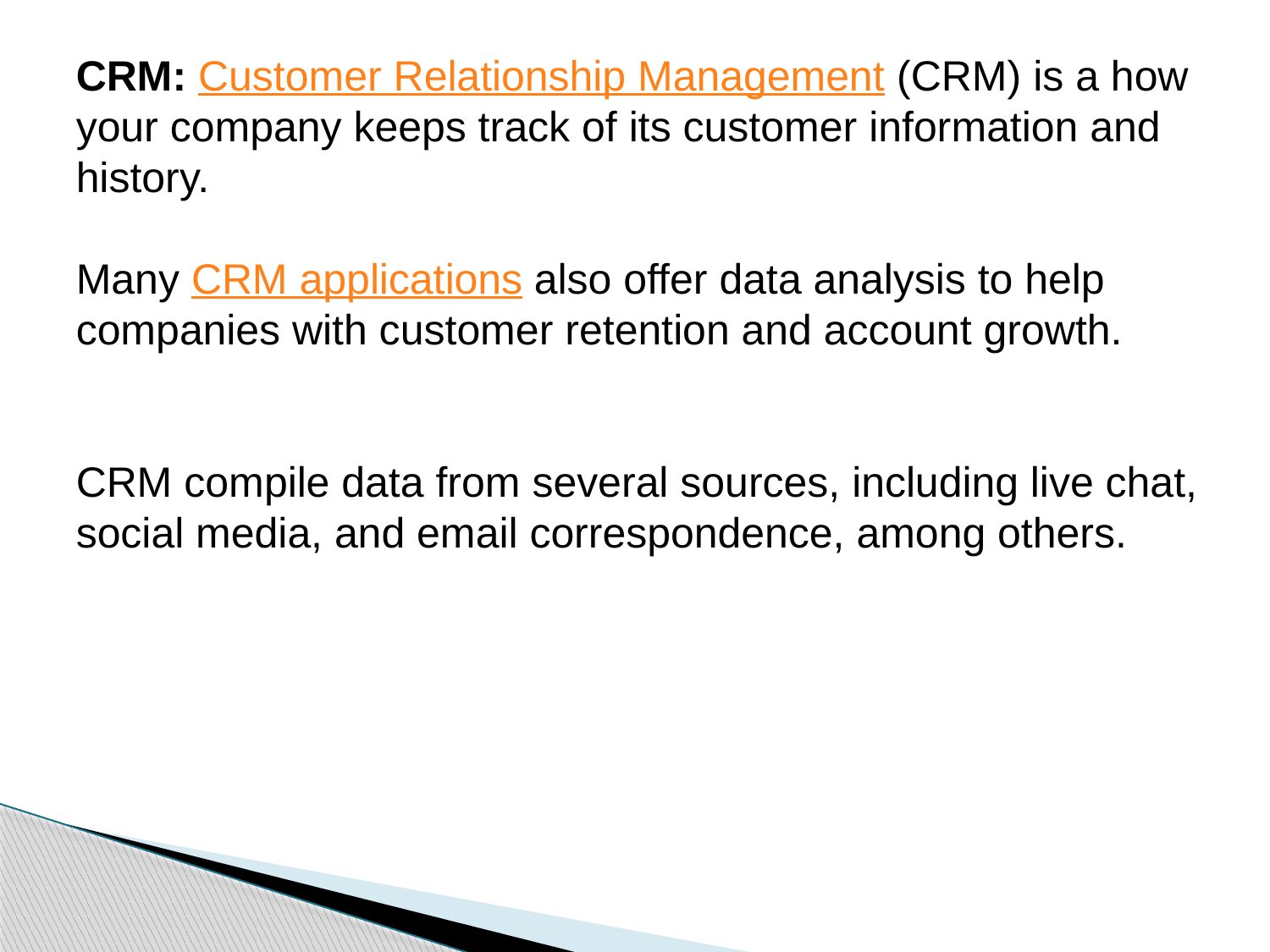

CRM: Customer Relationship Management (CRM) is a how your company keeps track of its customer information and history.

Many CRM applications also offer data analysis to help companies with customer retention and account growth.

CRM compile data from several sources, including live chat, social media, and email correspondence, among others.